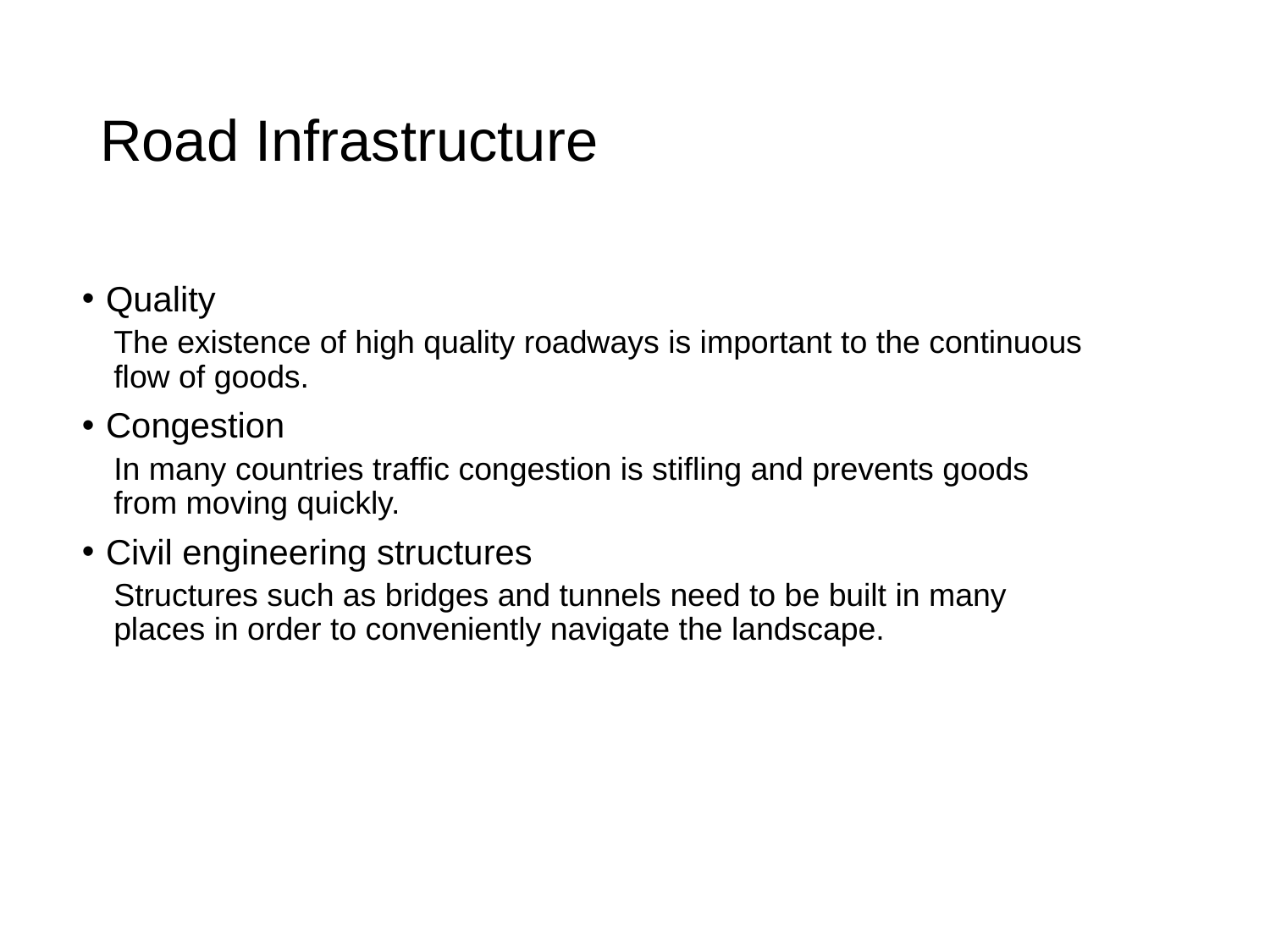

# Road Infrastructure
Quality
The existence of high quality roadways is important to the continuous flow of goods.
Congestion
In many countries traffic congestion is stifling and prevents goods from moving quickly.
Civil engineering structures
Structures such as bridges and tunnels need to be built in many places in order to conveniently navigate the landscape.